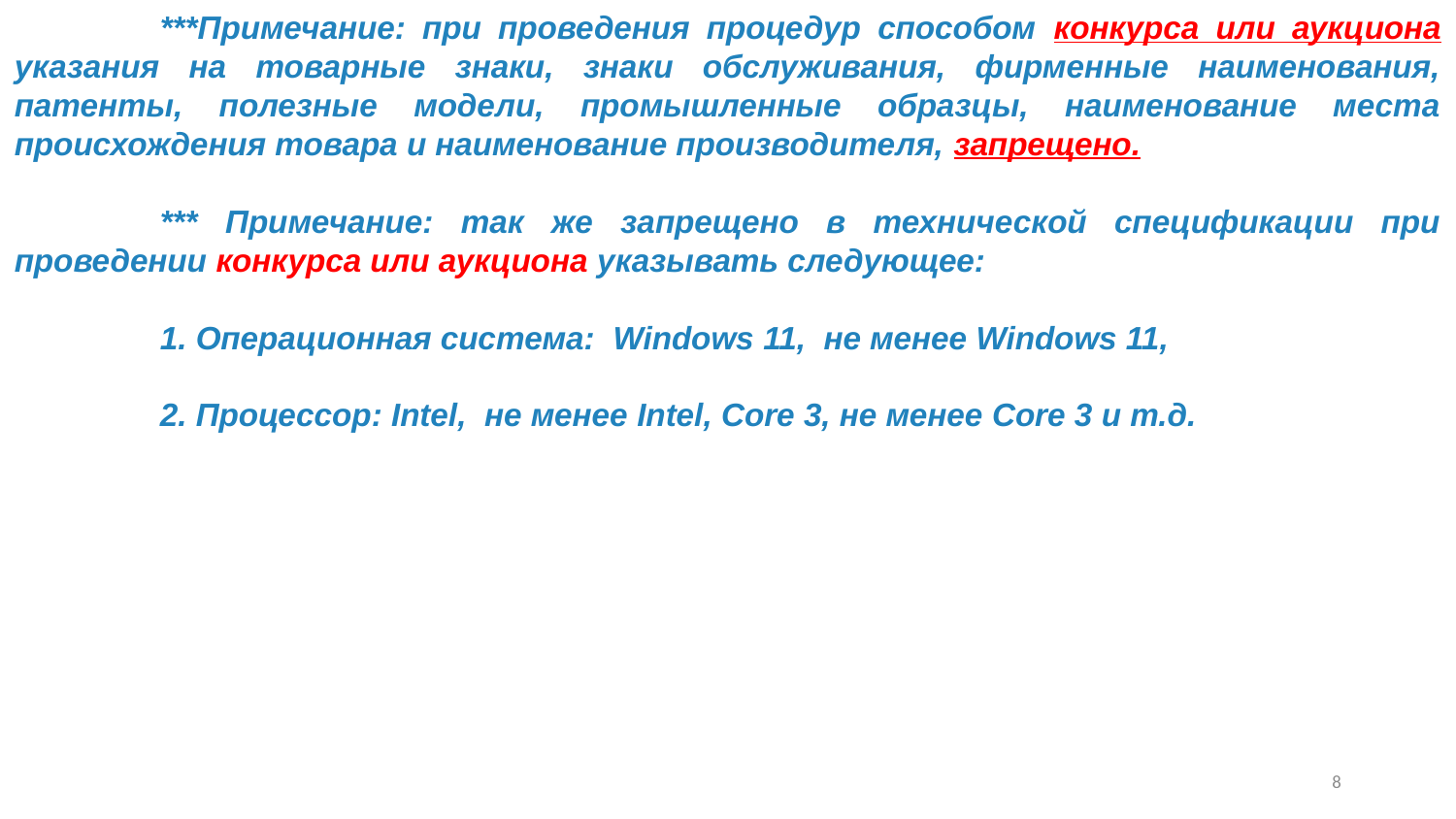

***Примечание: при проведения процедур способом конкурса или аукциона указания на товарные знаки, знаки обслуживания, фирменные наименования, патенты, полезные модели, промышленные образцы, наименование места происхождения товара и наименование производителя, запрещено.

	*** Примечание: так же запрещено в технической спецификации при проведении конкурса или аукциона указывать следующее:

	1. Операционная система:  Windows 11,  не менее Windows 11,

	2. Процессор: Intel,  не менее Intel, Core 3, не менее Core 3 и т.д.
8